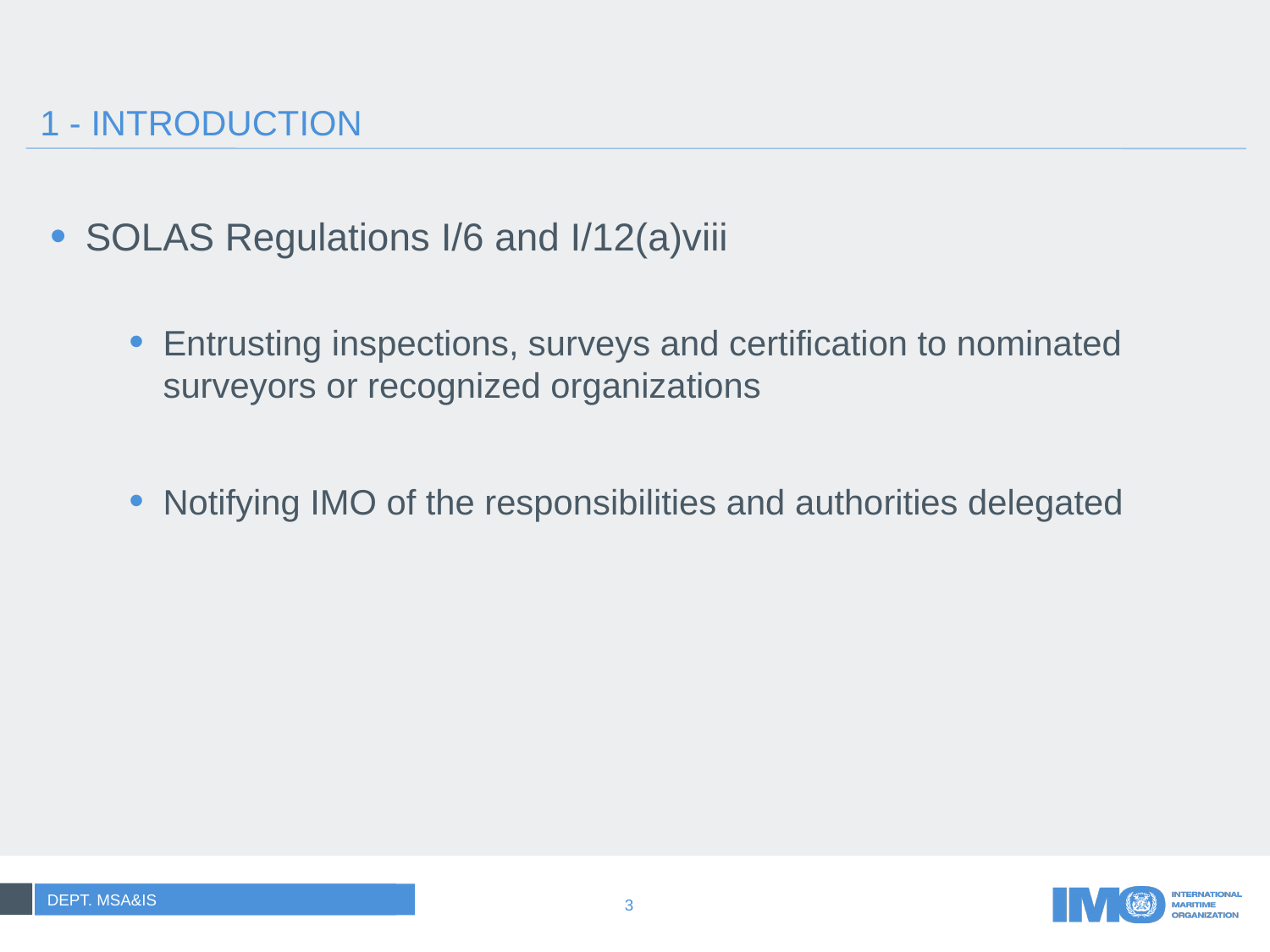

# 1 - INTRODUCTION
SOLAS Regulations I/6 and I/12(a)viii

Entrusting inspections, surveys and certification to nominated surveyors or recognized organizations

Notifying IMO of the responsibilities and authorities delegated